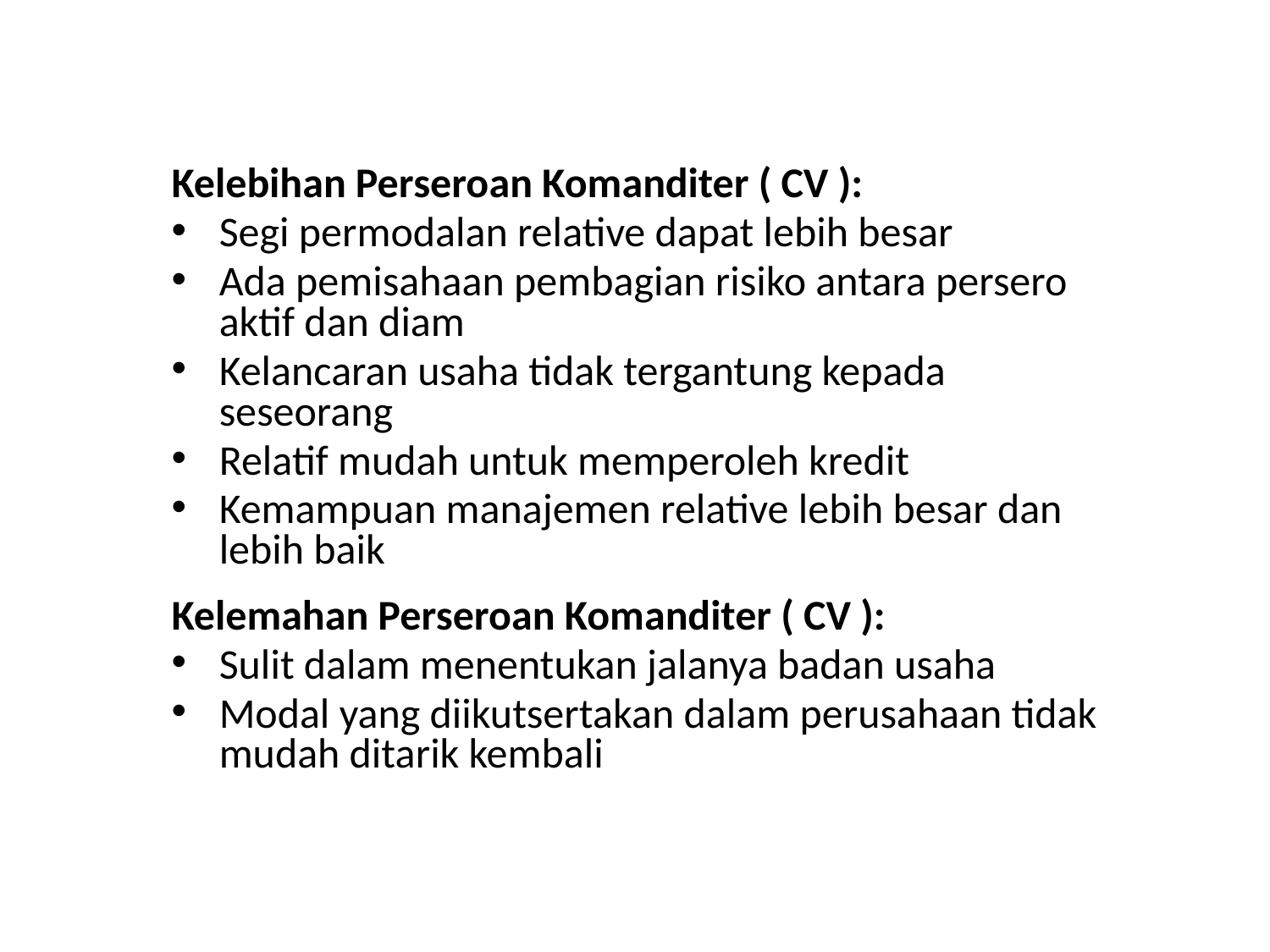

Kelebihan Perseroan Komanditer ( CV ):
Segi permodalan relative dapat lebih besar
Ada pemisahaan pembagian risiko antara persero aktif dan diam
Kelancaran usaha tidak tergantung kepada seseorang
Relatif mudah untuk memperoleh kredit
Kemampuan manajemen relative lebih besar dan lebih baik

Kelemahan Perseroan Komanditer ( CV ):
Sulit dalam menentukan jalanya badan usaha
Modal yang diikutsertakan dalam perusahaan tidak mudah ditarik kembali